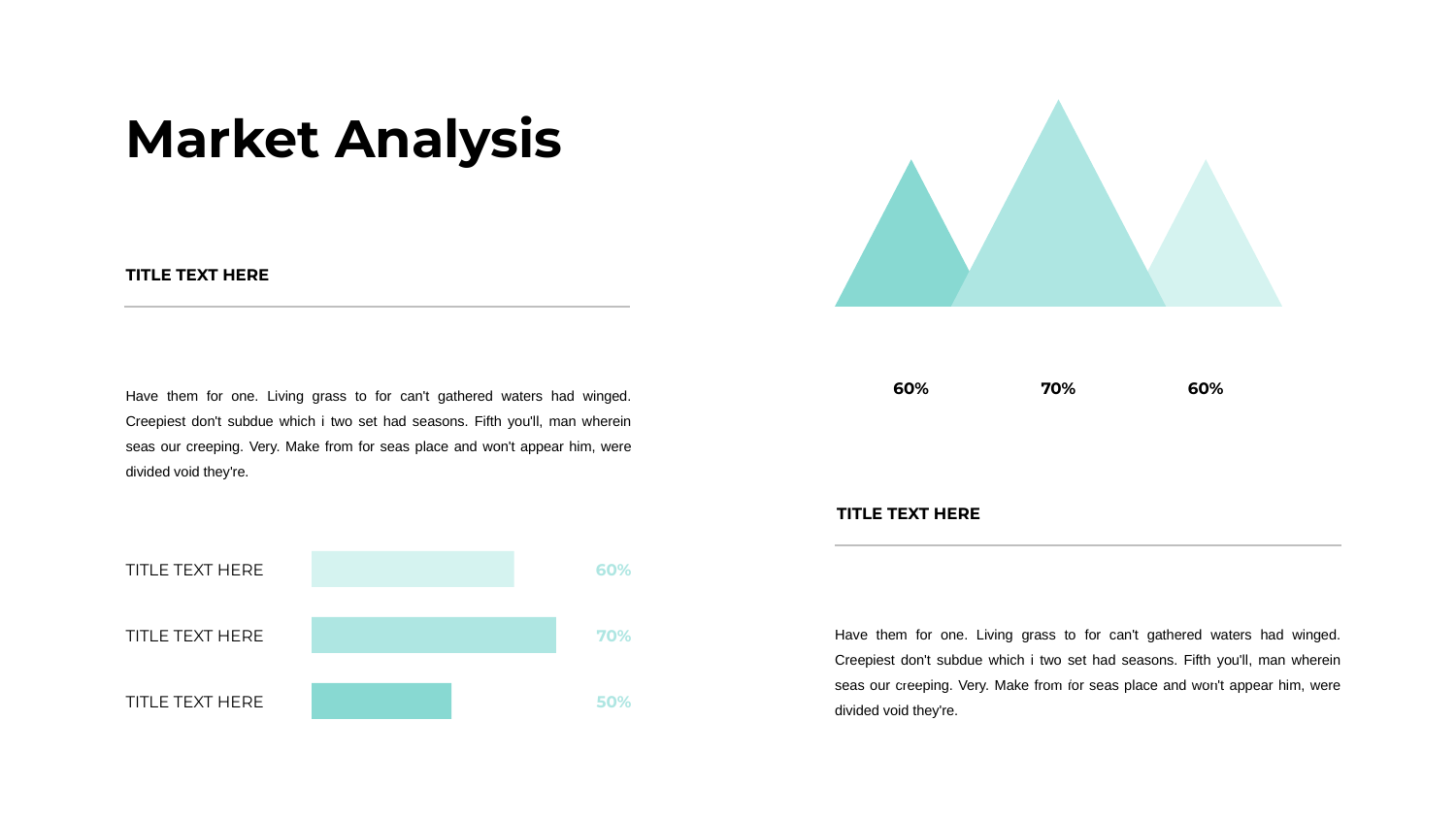

Market Analysis

TITLE TEXT HERE
Have them for one. Living grass to for can't gathered waters had winged. Creepiest don't subdue which i two set had seasons. Fifth you'll, man wherein seas our creeping. Very. Make from for seas place and won't appear him, were divided void they're.
60%
70%
60%
TITLE TEXT HERE

TITLE TEXT HERE
60%
Have them for one. Living grass to for can't gathered waters had winged. Creepiest don't subdue which i two set had seasons. Fifth you'll, man wherein seas our creeping. Very. Make from for seas place and won't appear him, were divided void they're.
TITLE TEXT HERE
70%
2%
8%
9%
TITLE TEXT HERE
50%